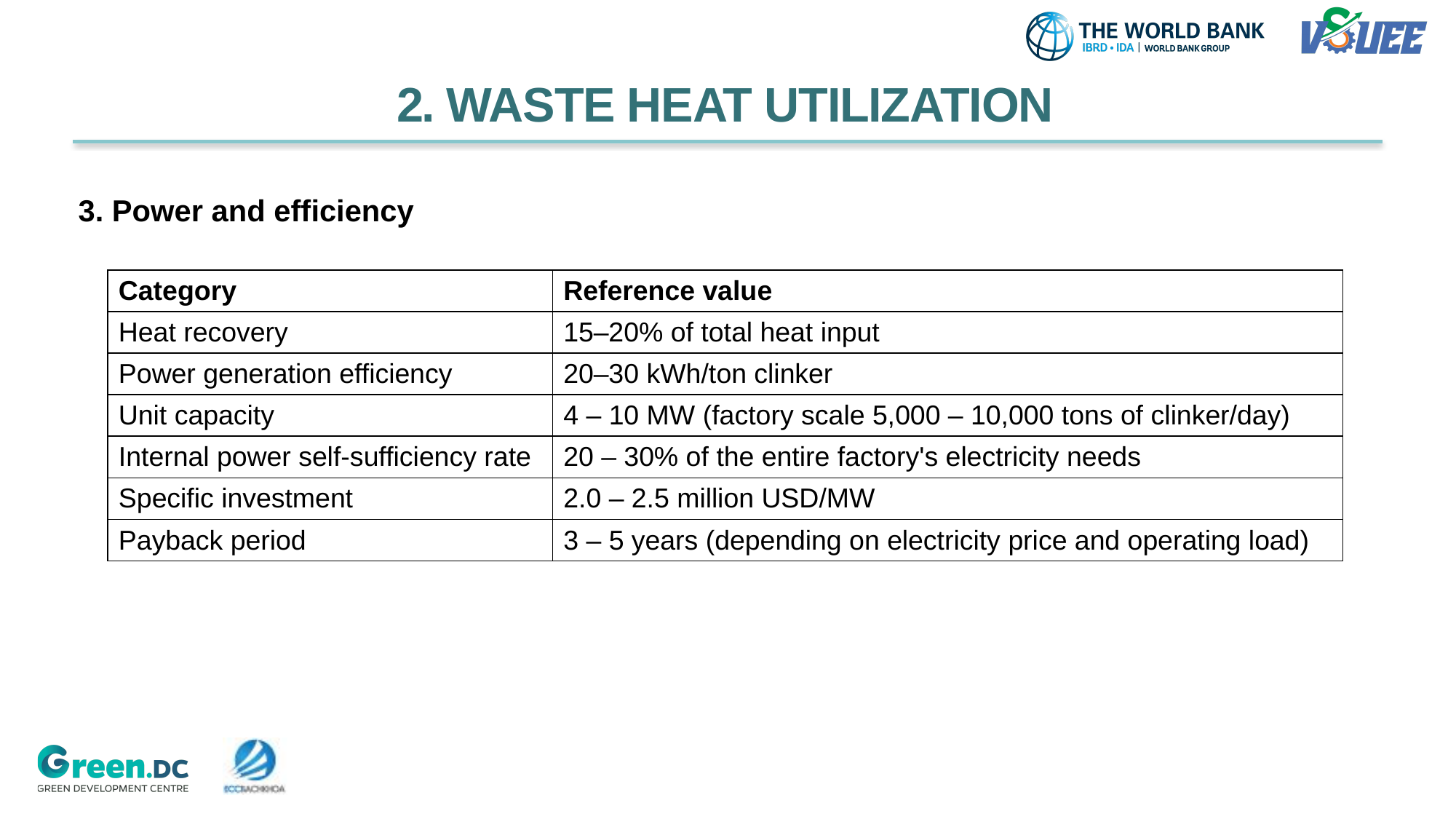

2. WASTE HEAT UTILIZATION
3. Power and efficiency

| Category | Reference value |
| --- | --- |
| Heat recovery | 15–20% of total heat input |
| Power generation efficiency | 20–30 kWh/ton clinker |
| Unit capacity | 4 – 10 MW (factory scale 5,000 – 10,000 tons of clinker/day) |
| Internal power self-sufficiency rate | 20 – 30% of the entire factory's electricity needs |
| Specific investment | 2.0 – 2.5 million USD/MW |
| Payback period | 3 – 5 years (depending on electricity price and operating load) |